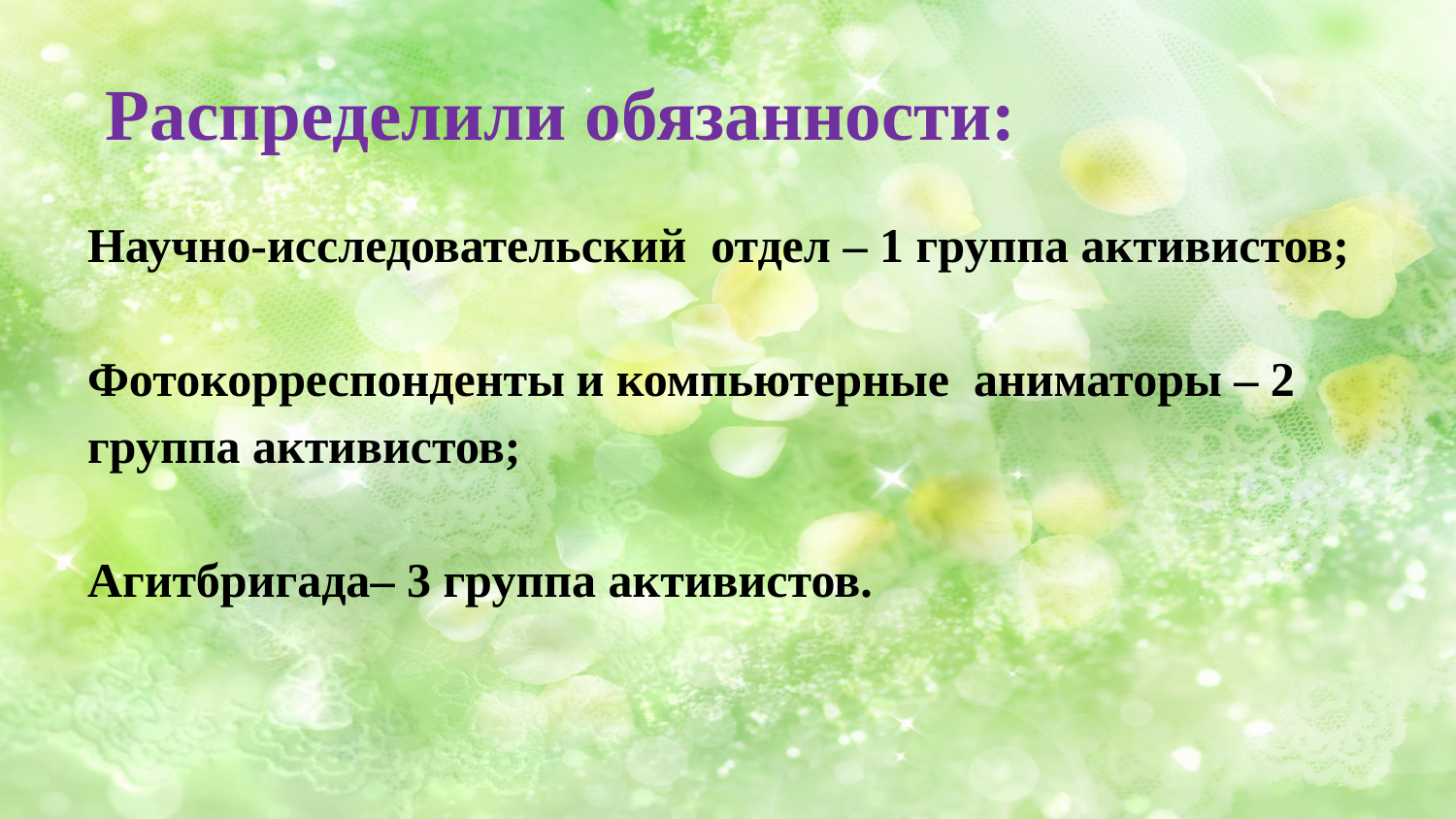

# Распределили обязанности:
Научно-исследовательский  отдел – 1 группа активистов;

Фотокорреспонденты и компьютерные  аниматоры – 2 группа активистов;

Агитбригада– 3 группа активистов.